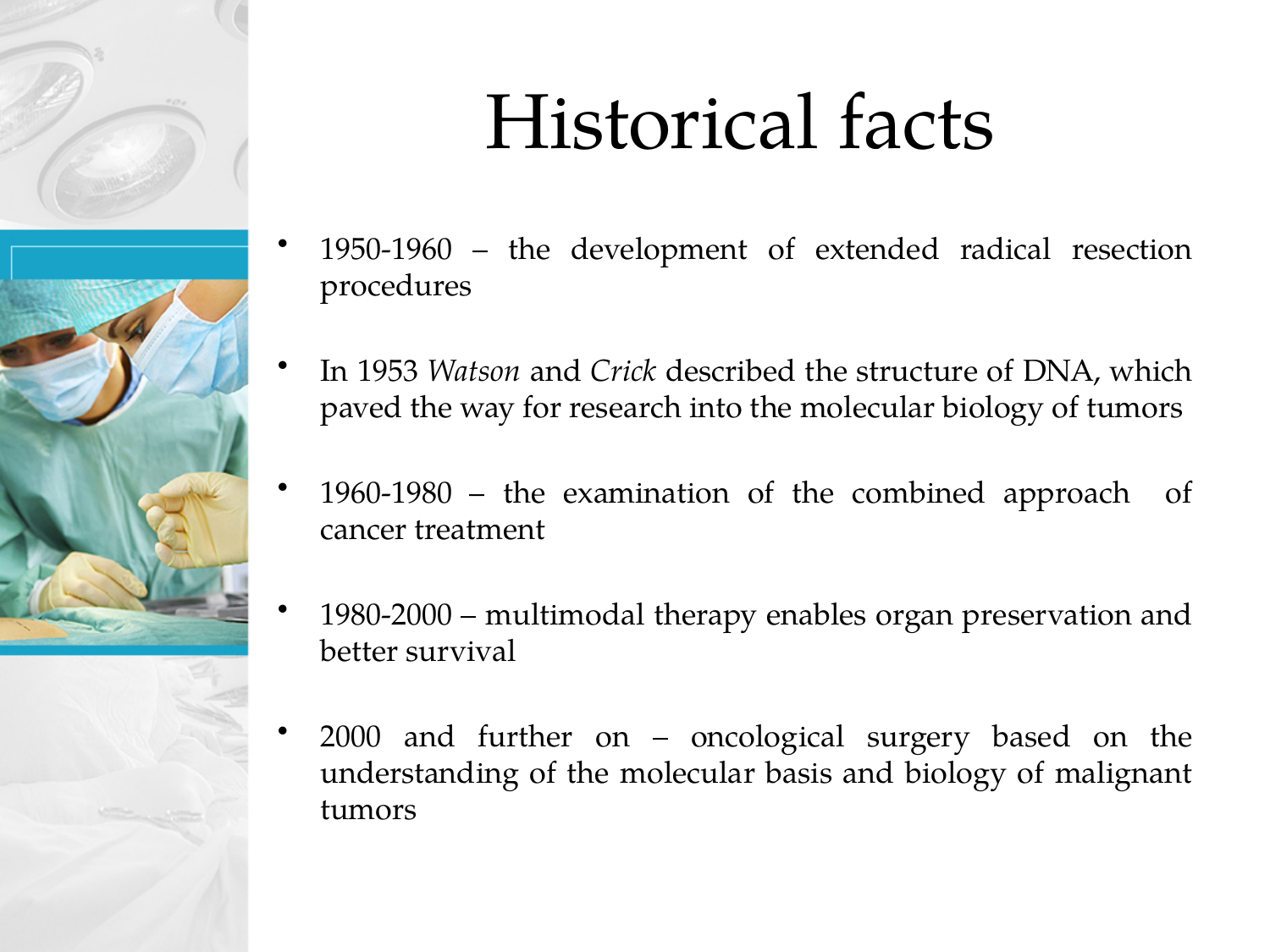

# Historical facts
1950-1960 – the development of extended radical resection procedures

In 1953 Watson and Crick described the structure of DNA, which paved the way for research into the molecular biology of tumors

1960-1980 – the examination of the combined approach  of cancer treatment

1980-2000 – multimodal therapy enables organ preservation and better survival

2000 and further on – oncological surgery based on the understanding of the molecular basis and biology of malignant tumors